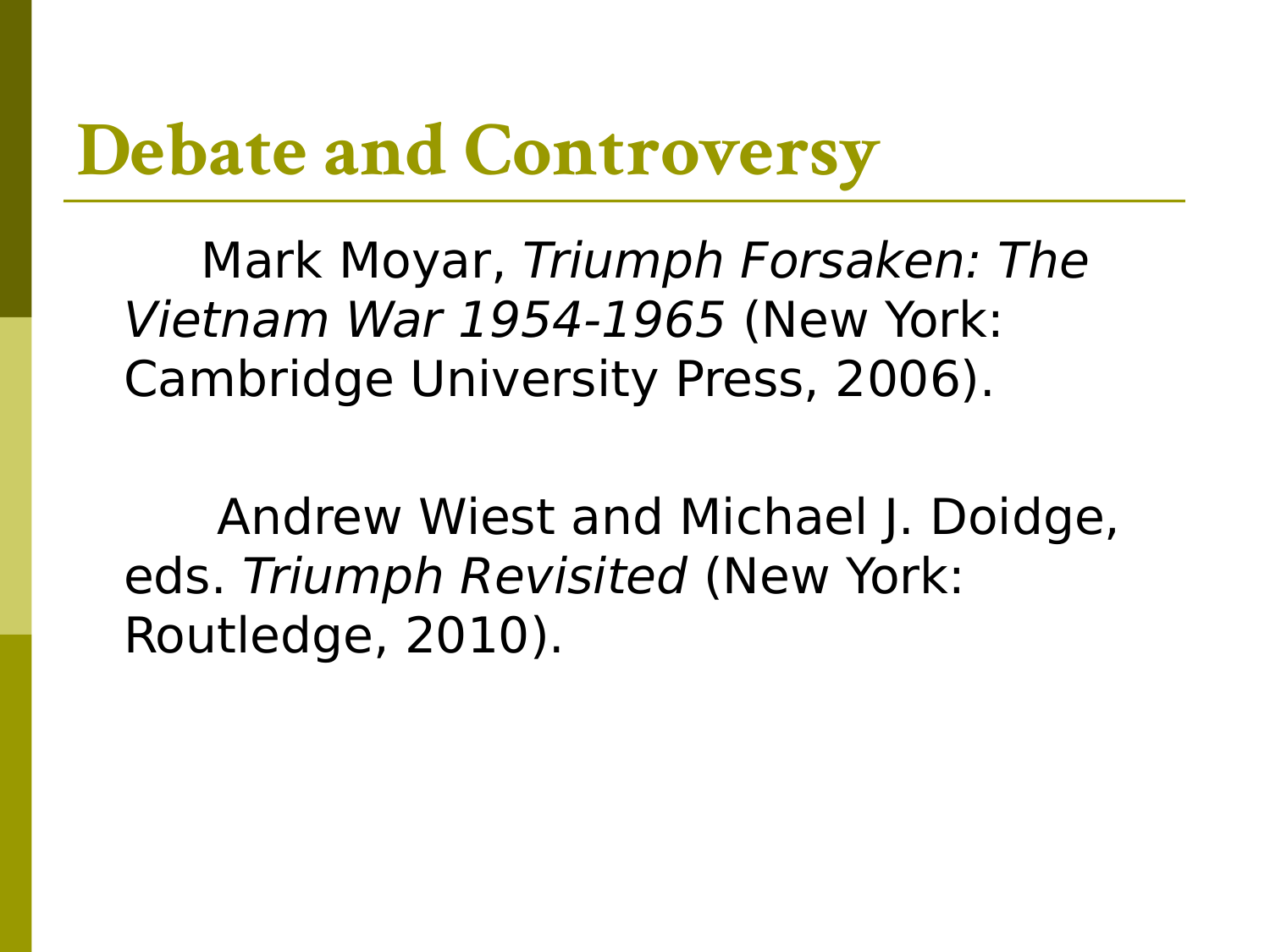

# Debate and Controversy
        Mark Moyar, Triumph Forsaken: The Vietnam War 1954-1965 (New York: Cambridge University Press, 2006).

         Andrew Wiest and Michael J. Doidge, eds. Triumph Revisited (New York: Routledge, 2010).